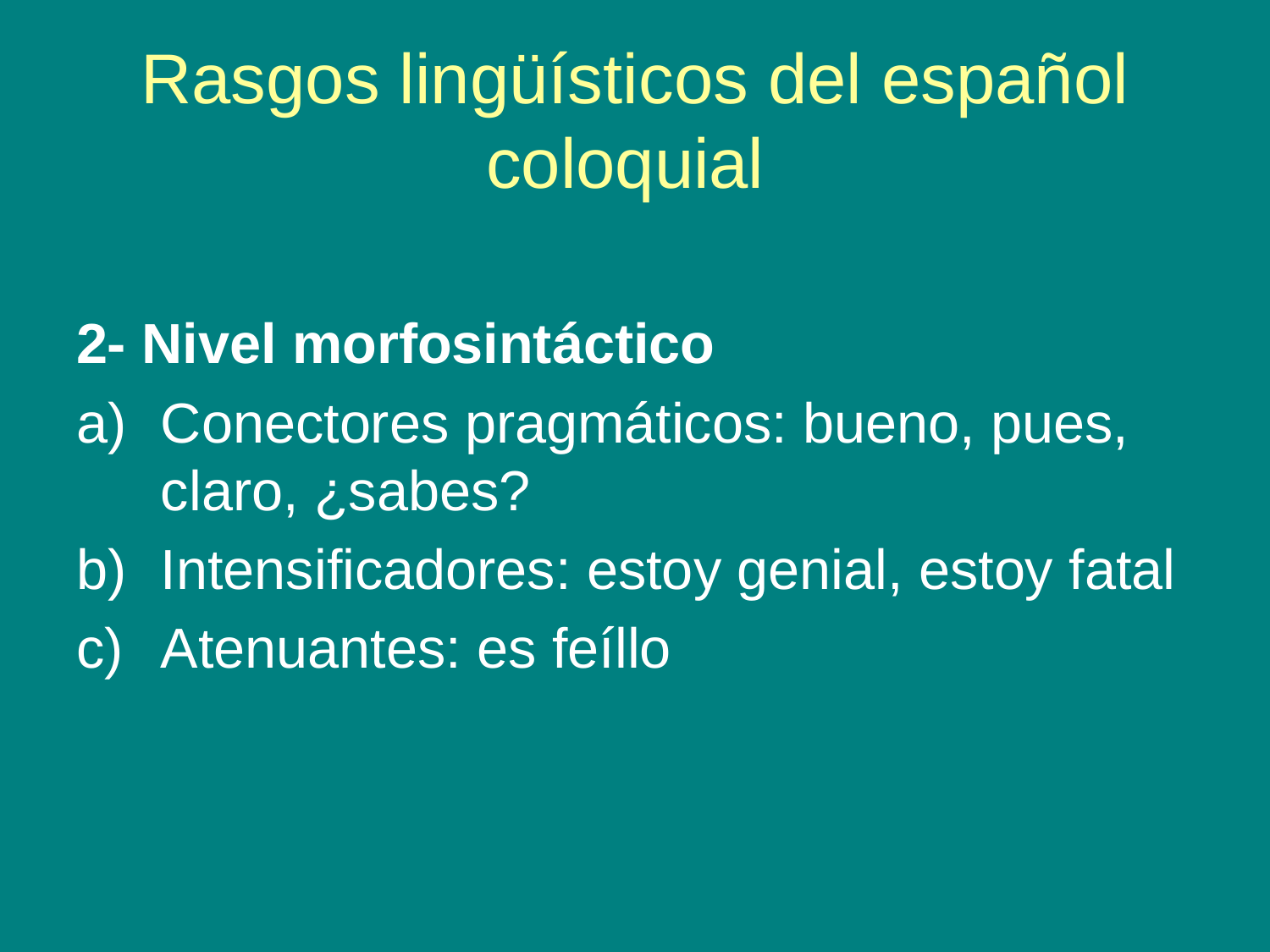

# Rasgos lingüísticos del español coloquial

2- Nivel morfosintáctico
Conectores pragmáticos: bueno, pues, claro, ¿sabes?
Intensificadores: estoy genial, estoy fatal
Atenuantes: es feíllo